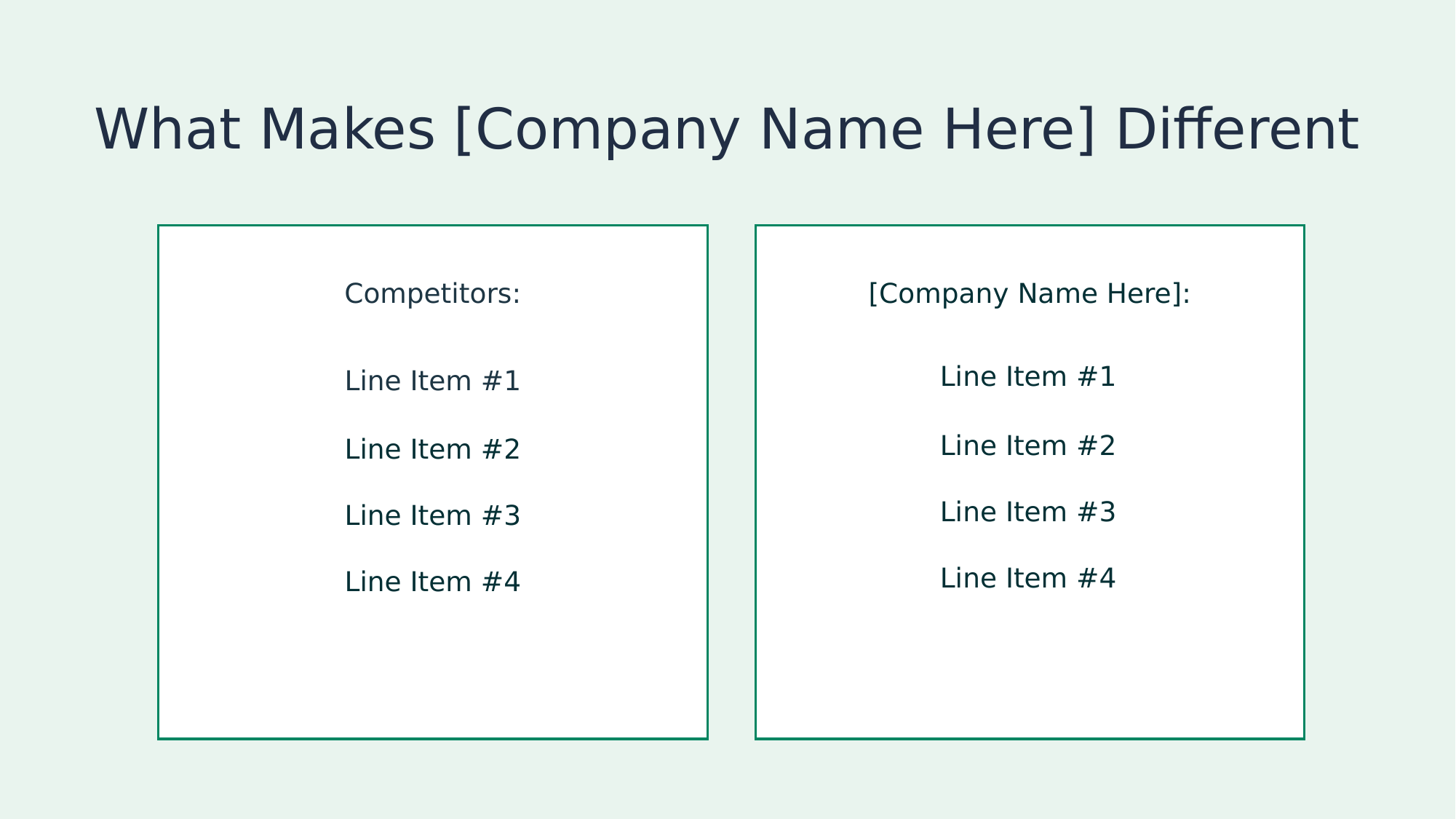

# What Makes [Company Name Here] Different

Competitors:
[Company Name Here]:
Line Item #1
Line Item #1
Line Item #2
Line Item #2
Line Item #3
Line Item #3
Line Item #4
Line Item #4